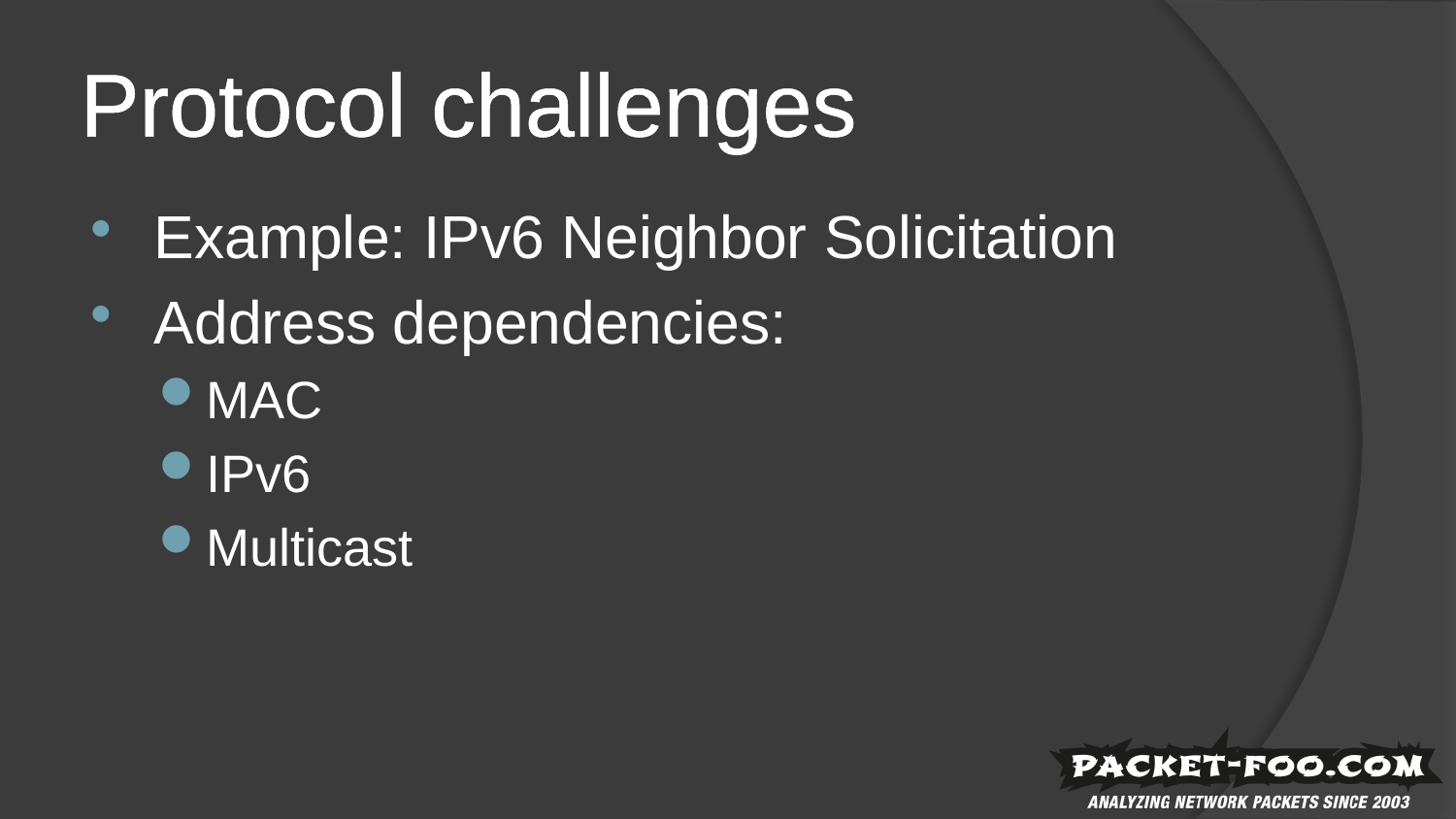

# Protocol challenges
Example: IPv6 Neighbor Solicitation
Address dependencies:
MAC
IPv6
Multicast